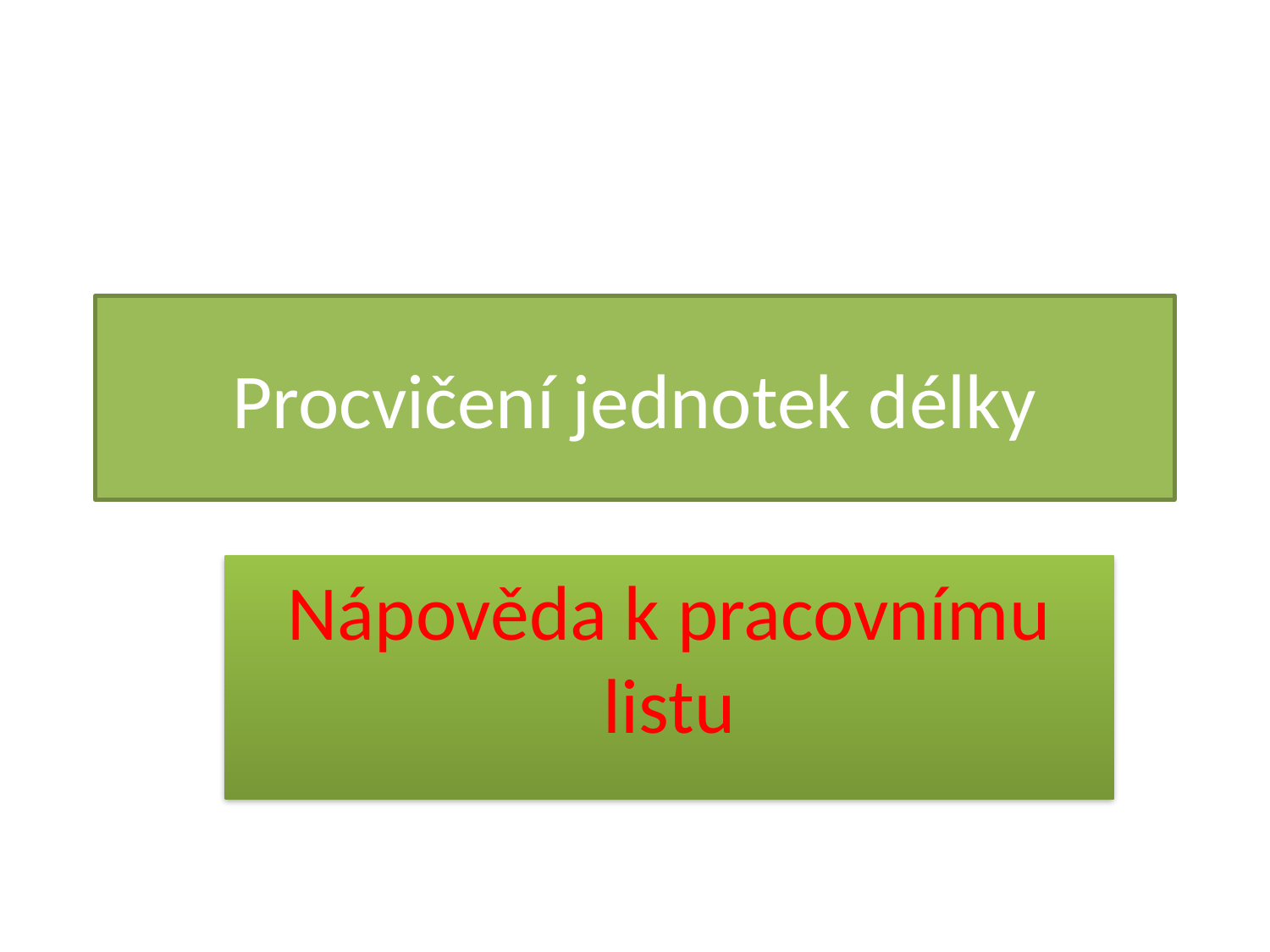

# Procvičení jednotek délky
Nápověda k pracovnímu listu